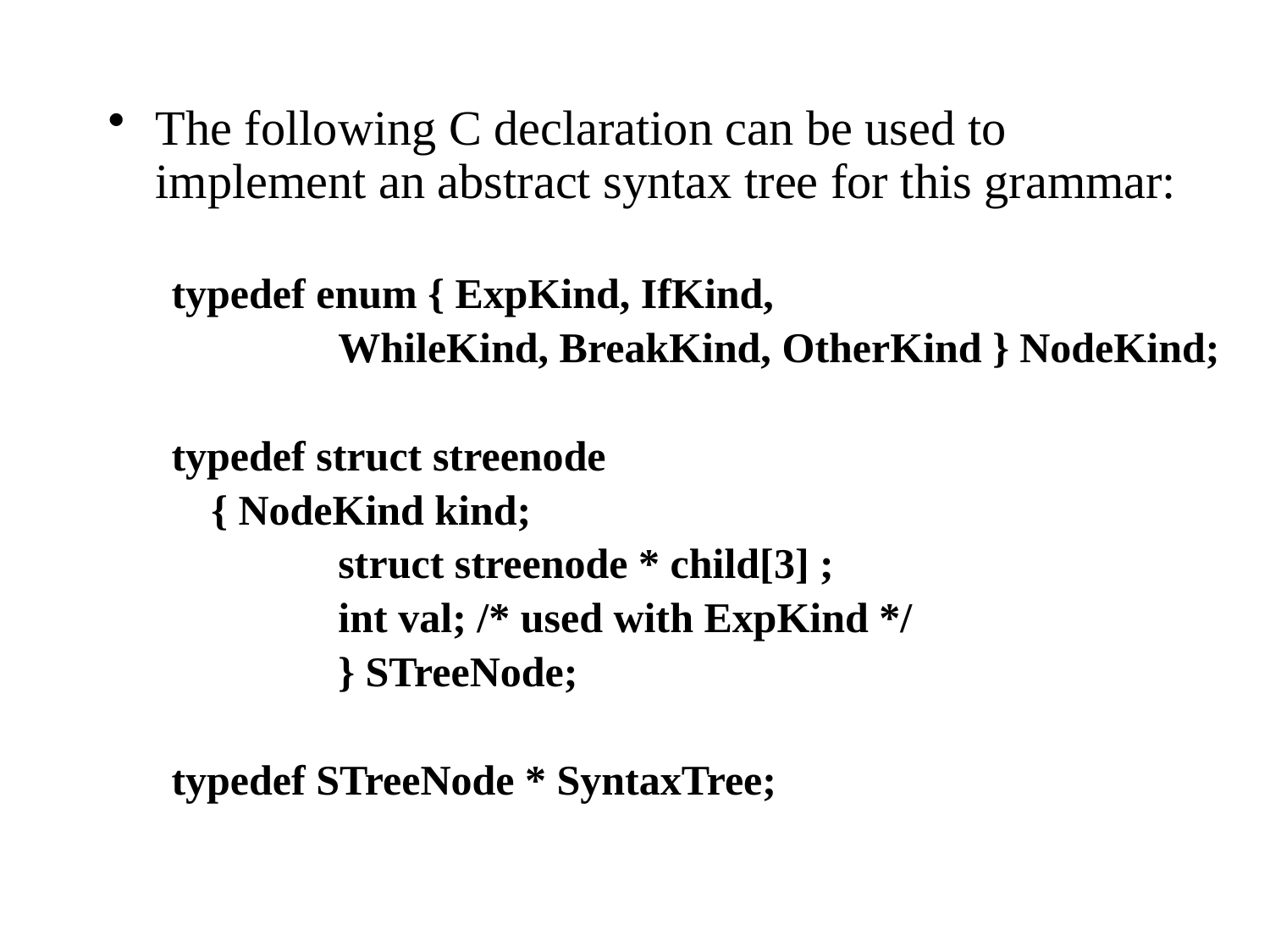

The following C declaration can be used to implement an abstract syntax tree for this grammar:

typedef enum { ExpKind, IfKind,
		WhileKind, BreakKind, OtherKind } NodeKind;

typedef struct streenode
	{ NodeKind kind;
		struct streenode * child[3] ;
		int val; /* used with ExpKind */
		} STreeNode;

typedef STreeNode * SyntaxTree;